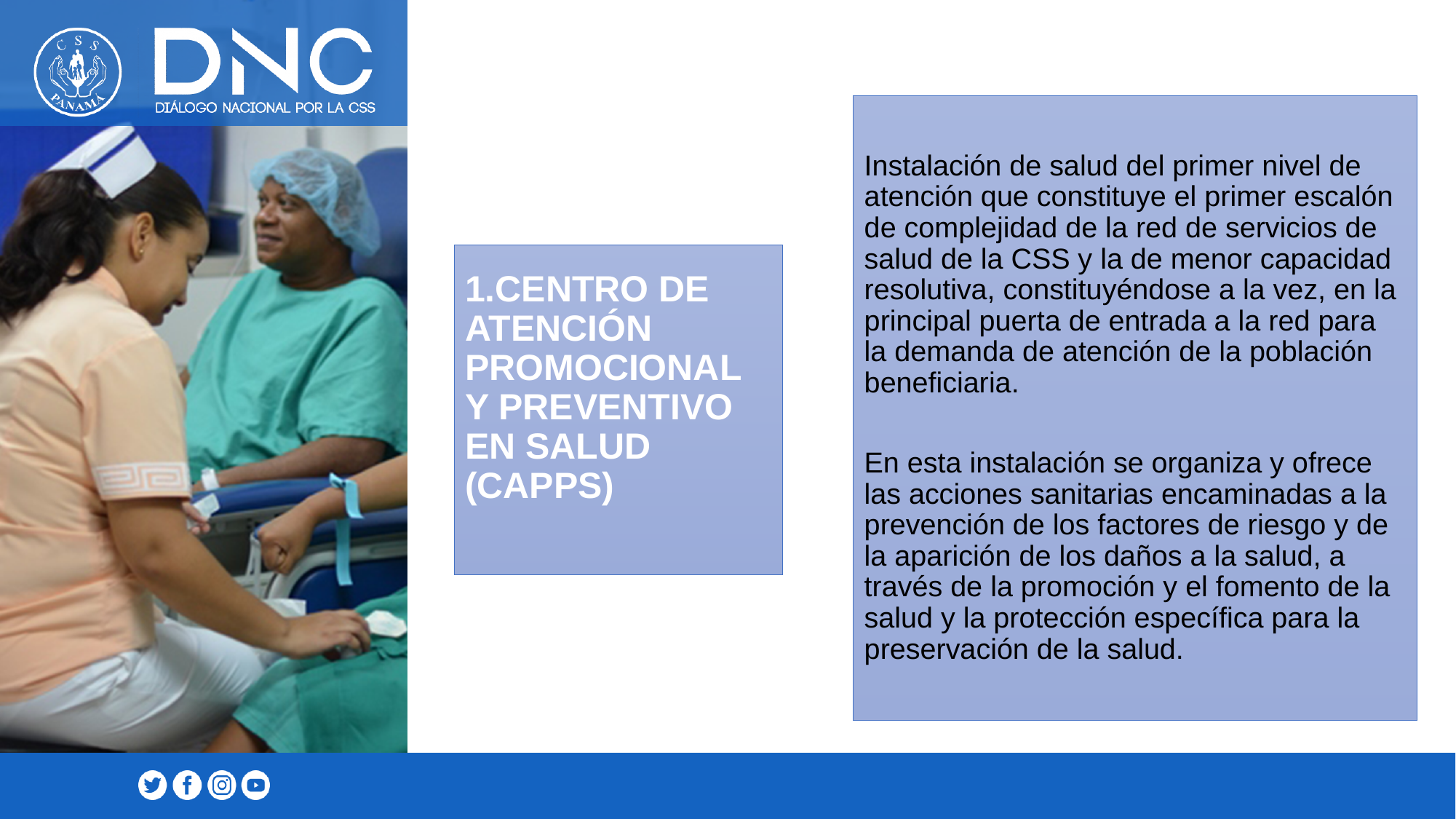

Instalación de salud del primer nivel de atención que constituye el primer escalón de complejidad de la red de servicios de salud de la CSS y la de menor capacidad resolutiva, constituyéndose a la vez, en la principal puerta de entrada a la red para la demanda de atención de la población beneficiaria.

En esta instalación se organiza y ofrece las acciones sanitarias encaminadas a la prevención de los factores de riesgo y de la aparición de los daños a la salud, a través de la promoción y el fomento de la salud y la protección específica para la preservación de la salud.
# 1.CENTRO DE ATENCIÓN PROMOCIONAL Y PREVENTIVO EN SALUD (CAPPS)